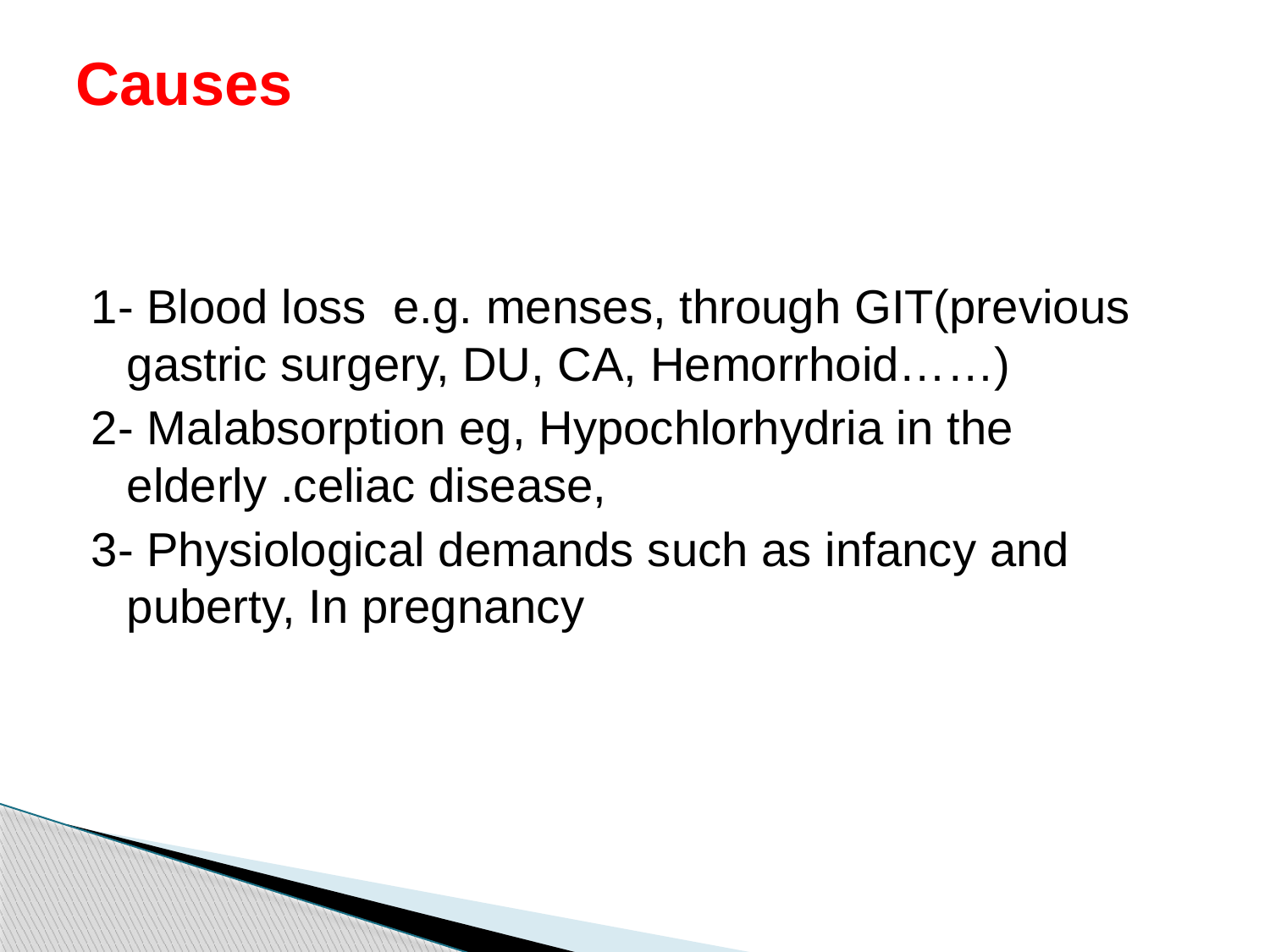

# Causes

1- Blood loss  e.g. menses, through GIT(previous gastric surgery, DU, CA, Hemorrhoid……)
2- Malabsorption eg, Hypochlorhydria in the elderly .celiac disease,
3- Physiological demands such as infancy and puberty, In pregnancy